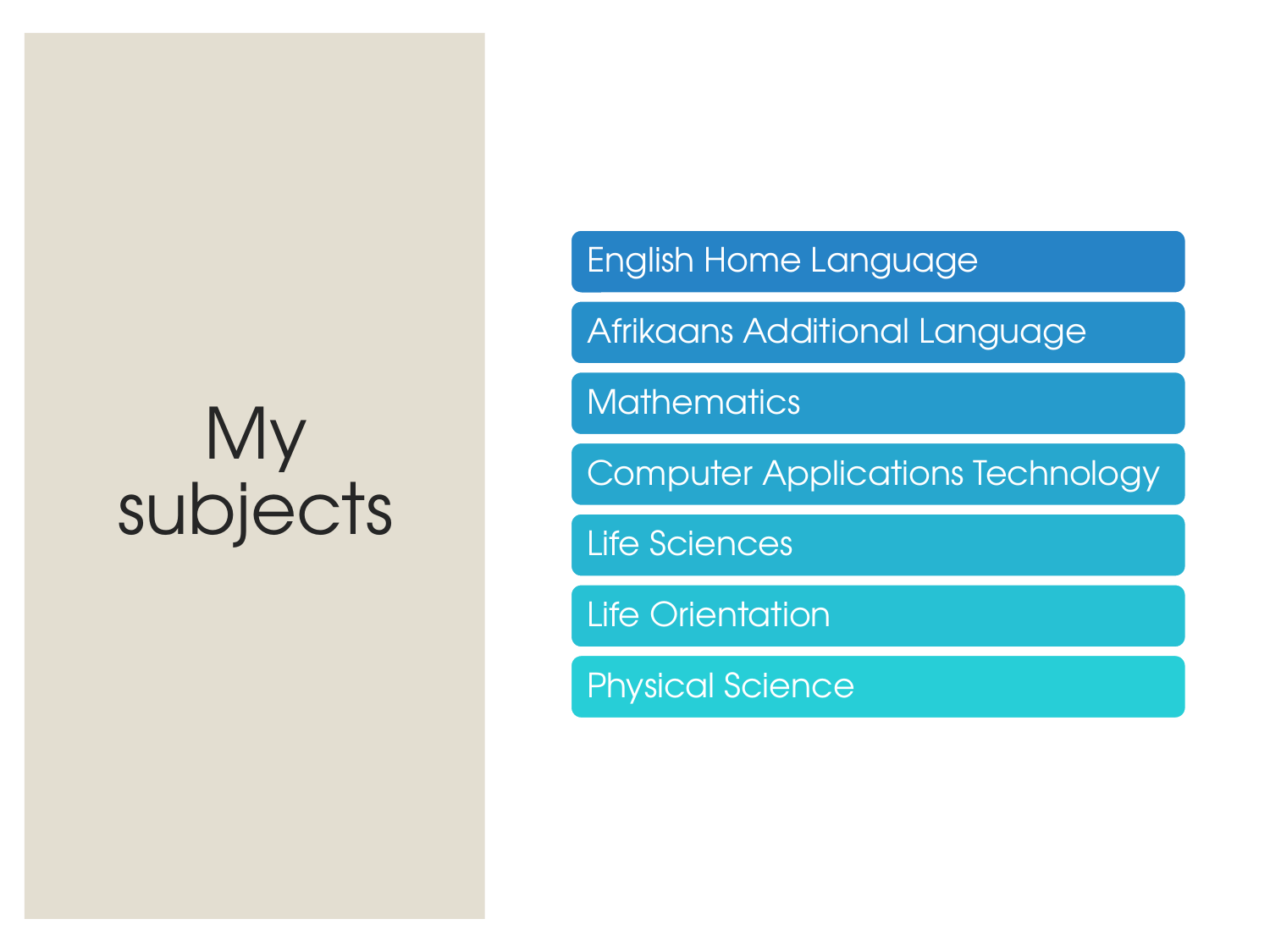

# My subjects
English Home Language
Afrikaans Additional Language
Mathematics
Computer Applications Technology
Life Sciences
Life Orientation
Physical Science